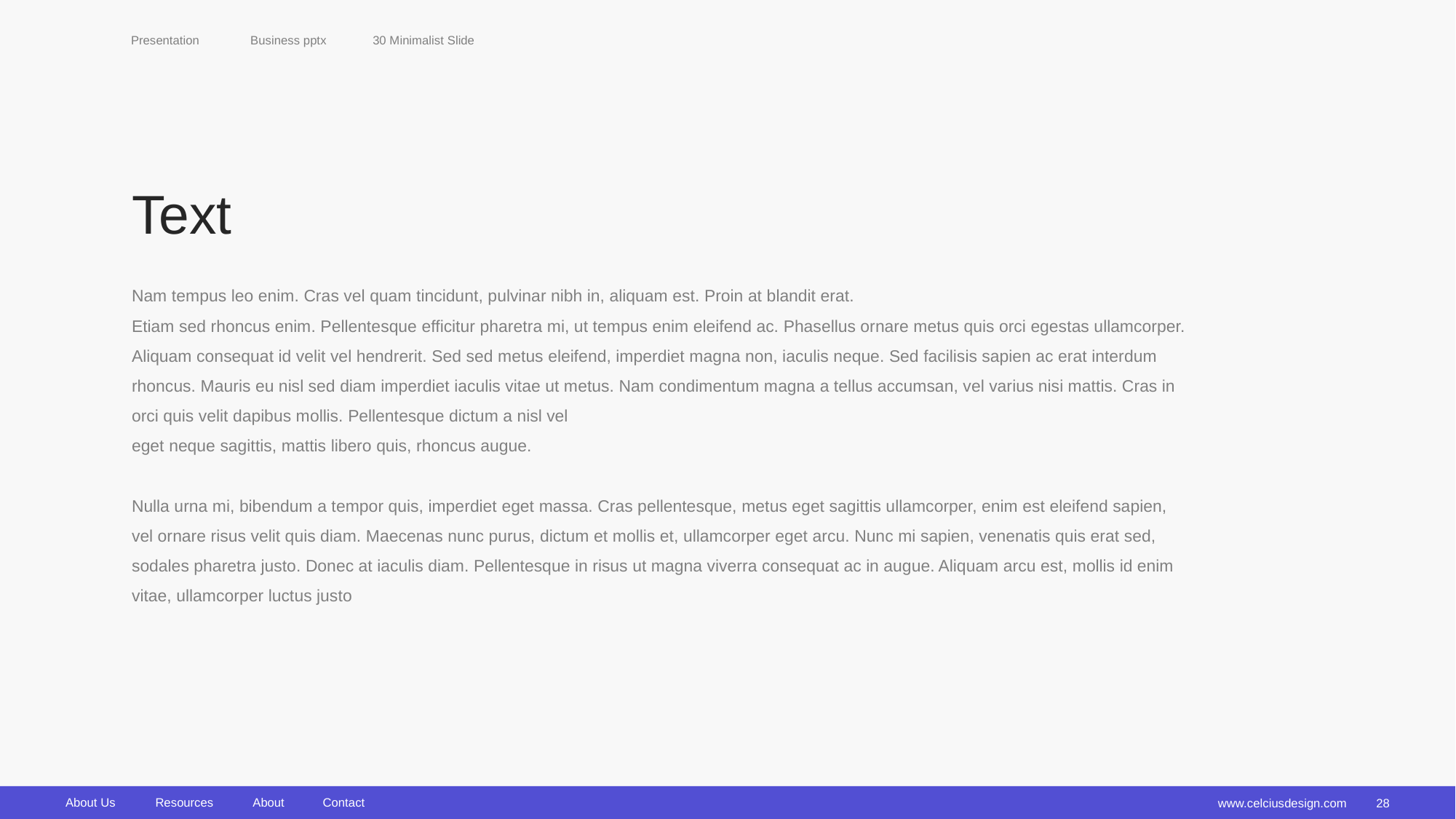

Presentation
Business pptx
30 Minimalist Slide
Text
Nam tempus leo enim. Cras vel quam tincidunt, pulvinar nibh in, aliquam est. Proin at blandit erat.
Etiam sed rhoncus enim. Pellentesque efficitur pharetra mi, ut tempus enim eleifend ac. Phasellus ornare metus quis orci egestas ullamcorper. Aliquam consequat id velit vel hendrerit. Sed sed metus eleifend, imperdiet magna non, iaculis neque. Sed facilisis sapien ac erat interdum rhoncus. Mauris eu nisl sed diam imperdiet iaculis vitae ut metus. Nam condimentum magna a tellus accumsan, vel varius nisi mattis. Cras in orci quis velit dapibus mollis. Pellentesque dictum a nisl vel
eget neque sagittis, mattis libero quis, rhoncus augue.

Nulla urna mi, bibendum a tempor quis, imperdiet eget massa. Cras pellentesque, metus eget sagittis ullamcorper, enim est eleifend sapien, vel ornare risus velit quis diam. Maecenas nunc purus, dictum et mollis et, ullamcorper eget arcu. Nunc mi sapien, venenatis quis erat sed, sodales pharetra justo. Donec at iaculis diam. Pellentesque in risus ut magna viverra consequat ac in augue. Aliquam arcu est, mollis id enim vitae, ullamcorper luctus justo
www.celciusdesign.com
28
About Us
Resources
About
Contact